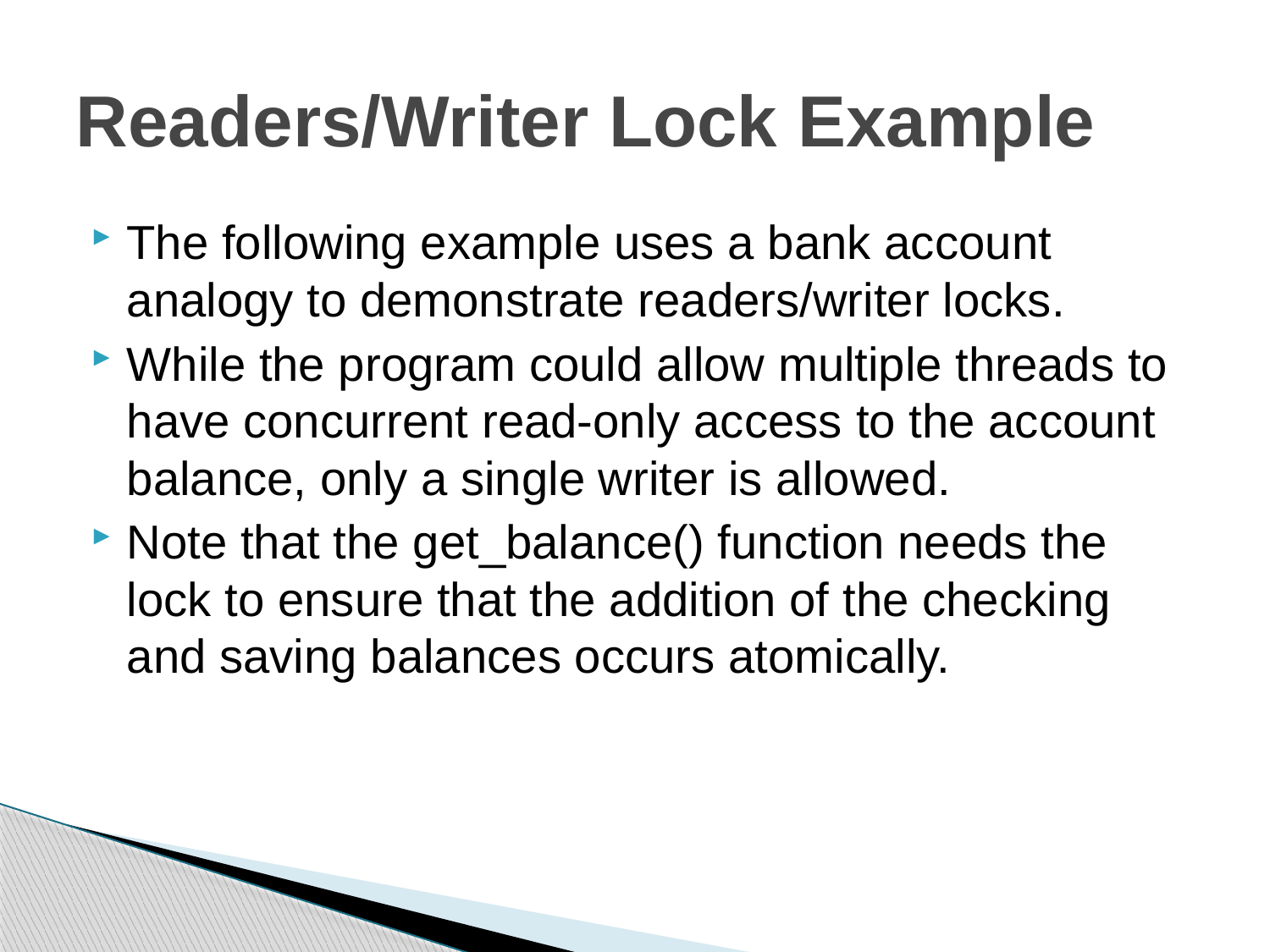

# Readers/Writer Lock Example
The following example uses a bank account analogy to demonstrate readers/writer locks.
While the program could allow multiple threads to have concurrent read-only access to the account balance, only a single writer is allowed.
Note that the get_balance() function needs the lock to ensure that the addition of the checking and saving balances occurs atomically.